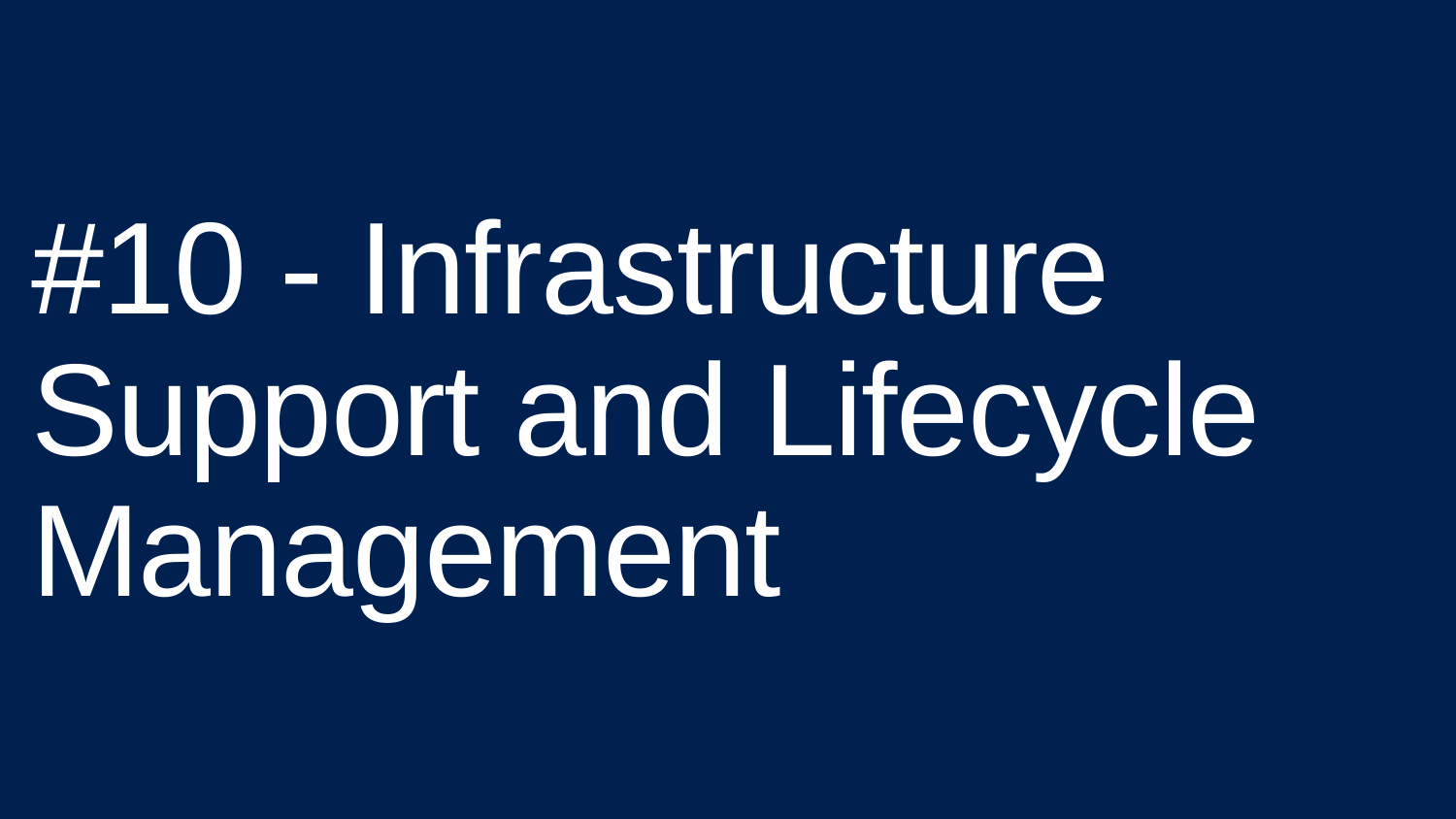

# #10 - Infrastructure Support and Lifecycle Management